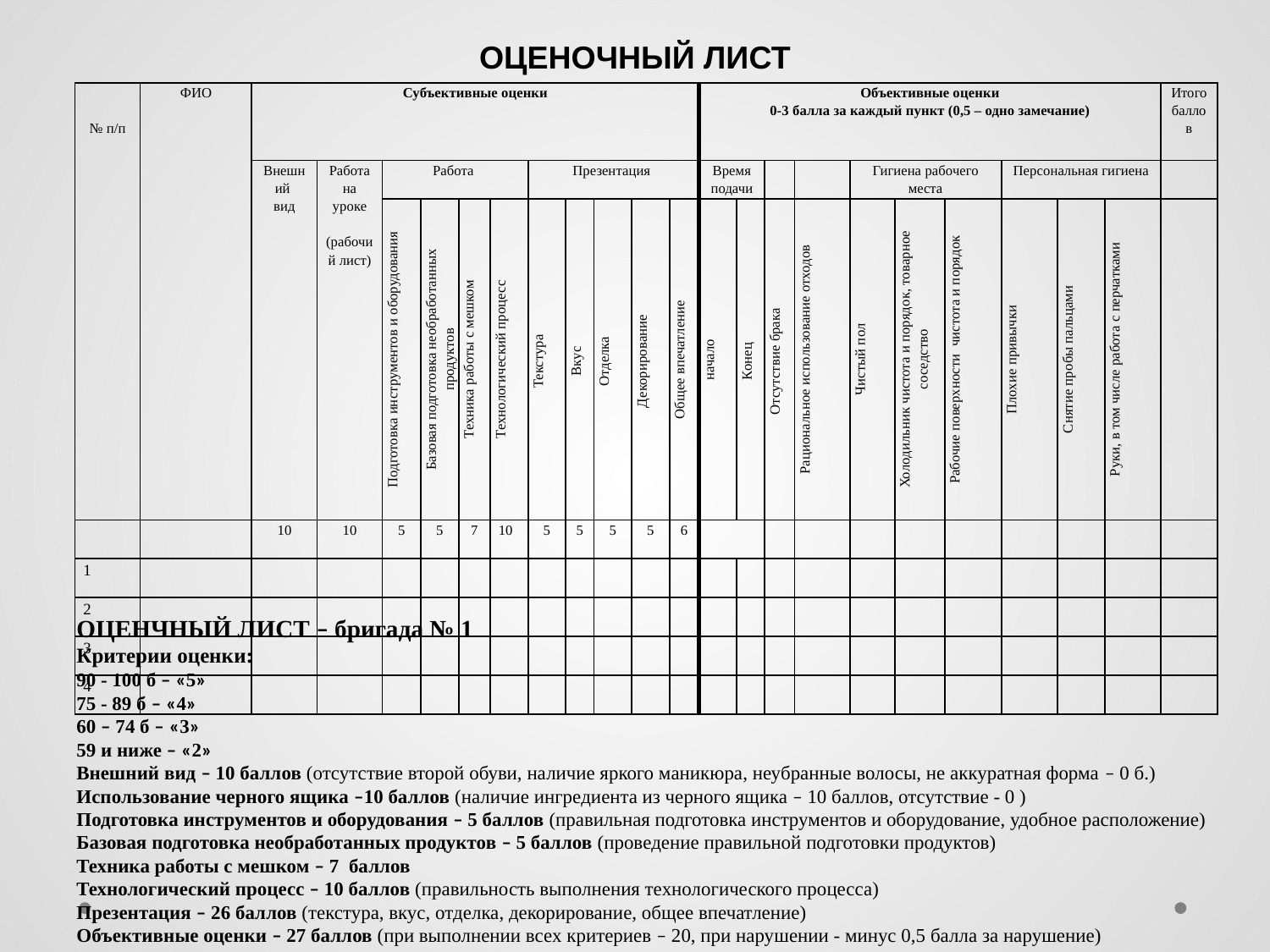

ОЦЕНОЧНЫЙ ЛИСТ
| № п/п | ФИО | Субъективные оценки |  |  |  |  |  |  |  |  |  |  | Объективные оценки 0-3 балла за каждый пункт (0,5 – одно замечание) |  |  |  |  |  |  |  |  |  | Итого баллов |
| --- | --- | --- | --- | --- | --- | --- | --- | --- | --- | --- | --- | --- | --- | --- | --- | --- | --- | --- | --- | --- | --- | --- | --- |
|  |  | Внешний вид | Работа на уроке (рабочий лист) | Работа |  |  |  | Презентация |  |  |  |  | Время подачи |  |  |  | Гигиена рабочего места |  |  | Персональная гигиена |  |  |  |
|  |  |  |  | Подготовка инструментов и оборудования | Базовая подготовка необработанных продуктов | Техника работы с мешком | Технологический процесс | Текстура | Вкус | Отделка | Декорирование | Общее впечатление | начало | Конец | Отсутствие брака | Рациональное использование отходов | Чистый пол | Холодильник чистота и порядок, товарное соседство | Рабочие поверхности чистота и порядок | Плохие привычки | Снятие пробы пальцами | Руки, в том числе работа с перчатками |  |
|  |  | 10 | 10 | 5 | 5 | 7 | 10 | 5 | 5 | 5 | 5 | 6 |  |  |  |  |  |  |  |  |  |  |  |
| 1 |  |  |  |  |  |  |  |  |  |  |  |  |  |  |  |  |  |  |  |  |  |  |  |
| 2 |  |  |  |  |  |  |  |  |  |  |  |  |  |  |  |  |  |  |  |  |  |  |  |
| 3 |  |  |  |  |  |  |  |  |  |  |  |  |  |  |  |  |  |  |  |  |  |  |  |
| 4 |  |  |  |  |  |  |  |  |  |  |  |  |  |  |  |  |  |  |  |  |  |  |  |
ОЦЕНЧНЫЙ ЛИСТ – бригада № 1
Критерии оценки:
90 - 100 б – «5»
75 - 89 б – «4»
60 – 74 б – «3»
59 и ниже – «2»
Внешний вид – 10 баллов (отсутствие второй обуви, наличие яркого маникюра, неубранные волосы, не аккуратная форма – 0 б.)
Использование черного ящика –10 баллов (наличие ингредиента из черного ящика – 10 баллов, отсутствие - 0 )
Подготовка инструментов и оборудования – 5 баллов (правильная подготовка инструментов и оборудование, удобное расположение)
Базовая подготовка необработанных продуктов – 5 баллов (проведение правильной подготовки продуктов)
Техника работы с мешком – 7  баллов
Технологический процесс – 10 баллов (правильность выполнения технологического процесса)
Презентация – 26 баллов (текстура, вкус, отделка, декорирование, общее впечатление)
Объективные оценки – 27 баллов (при выполнении всех критериев – 20, при нарушении - минус 0,5 балла за нарушение)